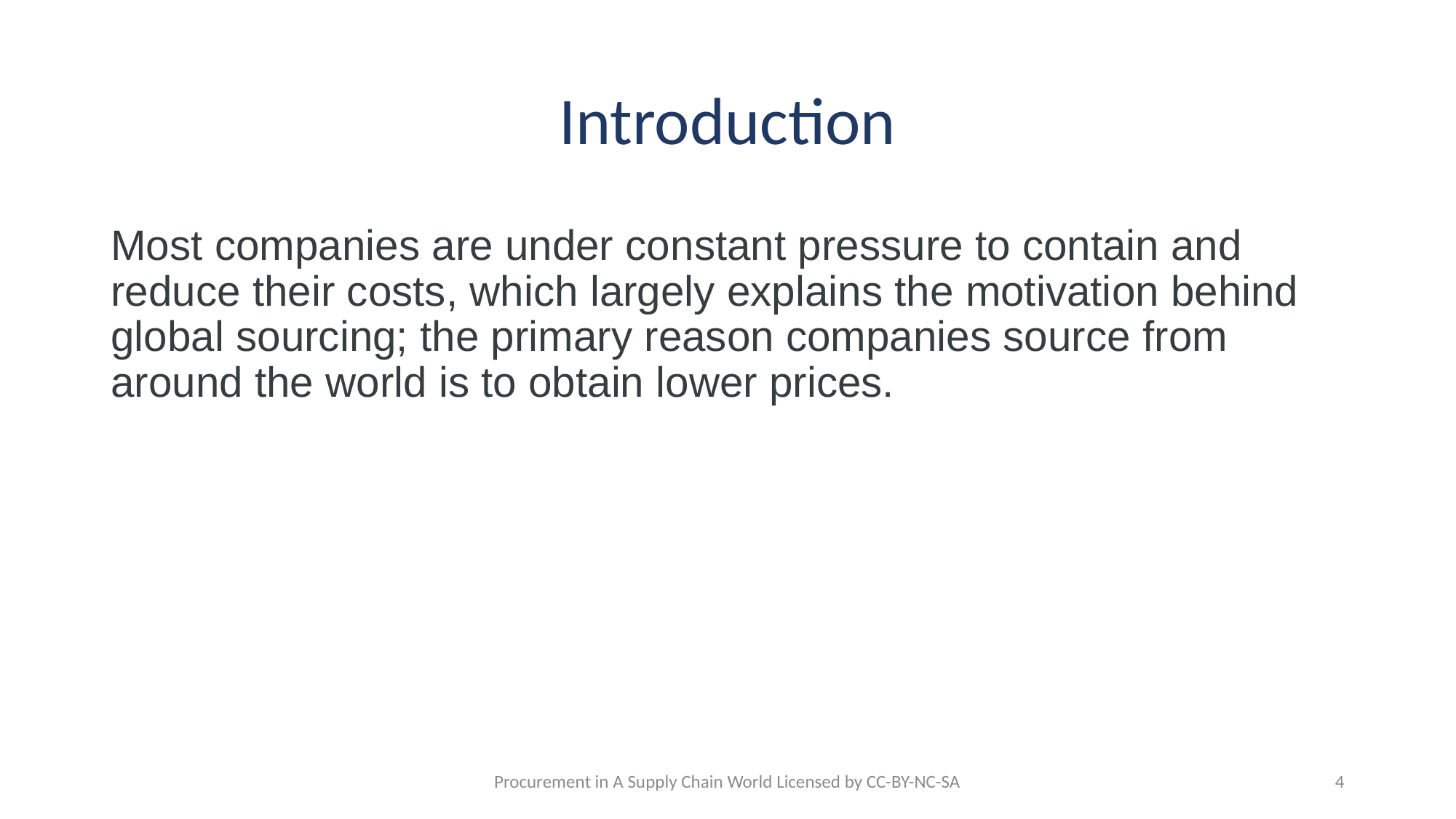

# Introduction
Most companies are under constant pressure to contain and reduce their costs, which largely explains the motivation behind global sourcing; the primary reason companies source from around the world is to obtain lower prices.
Procurement in A Supply Chain World Licensed by CC-BY-NC-SA
4